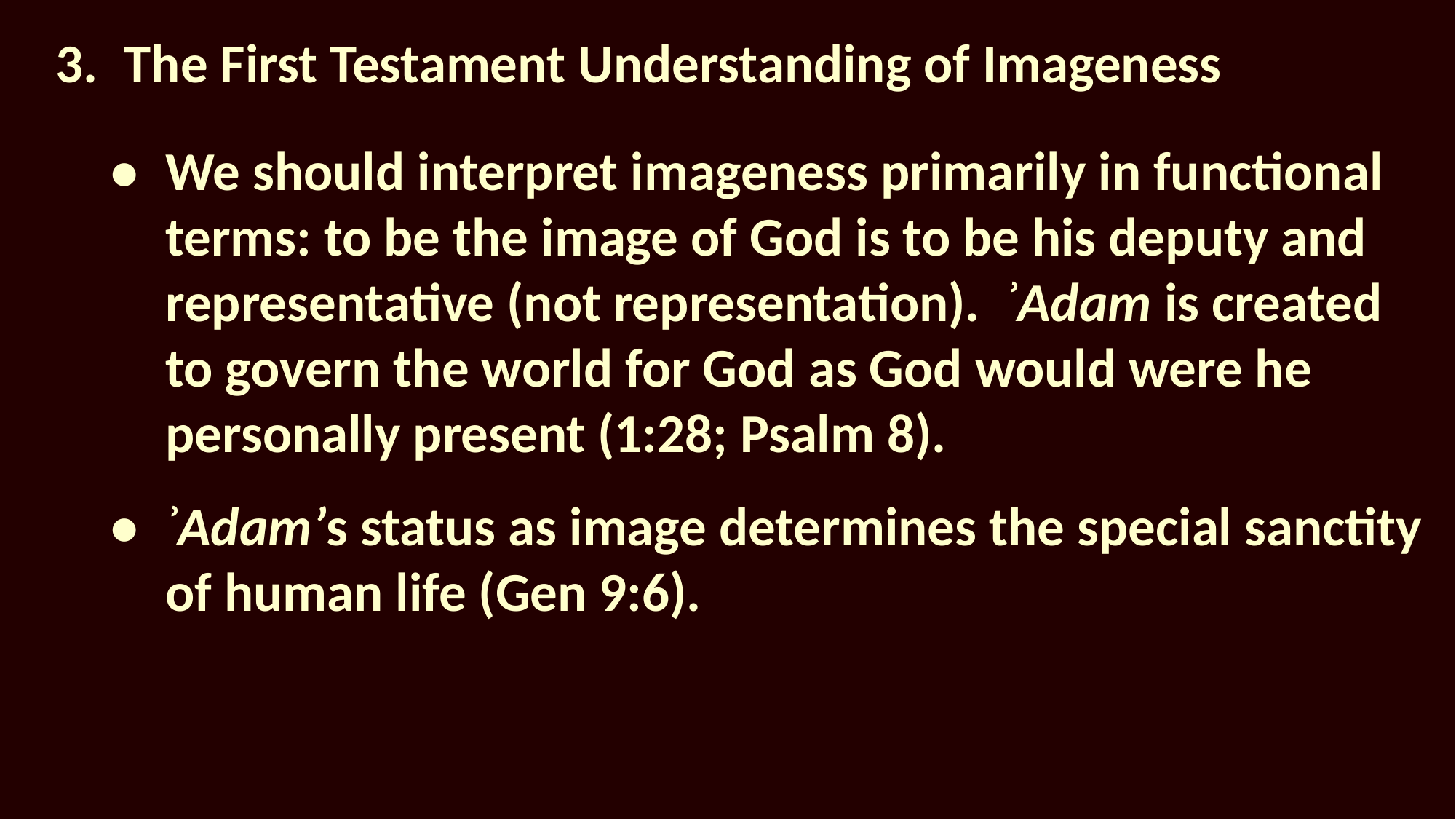

# 3.	The First Testament Understanding of Imageness
•	We should interpret imageness primarily in functional terms: to be the image of God is to be his deputy and representative (not representation).  ʾAdam is created to govern the world for God as God would were he personally present (1:28; Psalm 8).
•	ʾAdam’s status as image determines the special sanctity of human life (Gen 9:6).